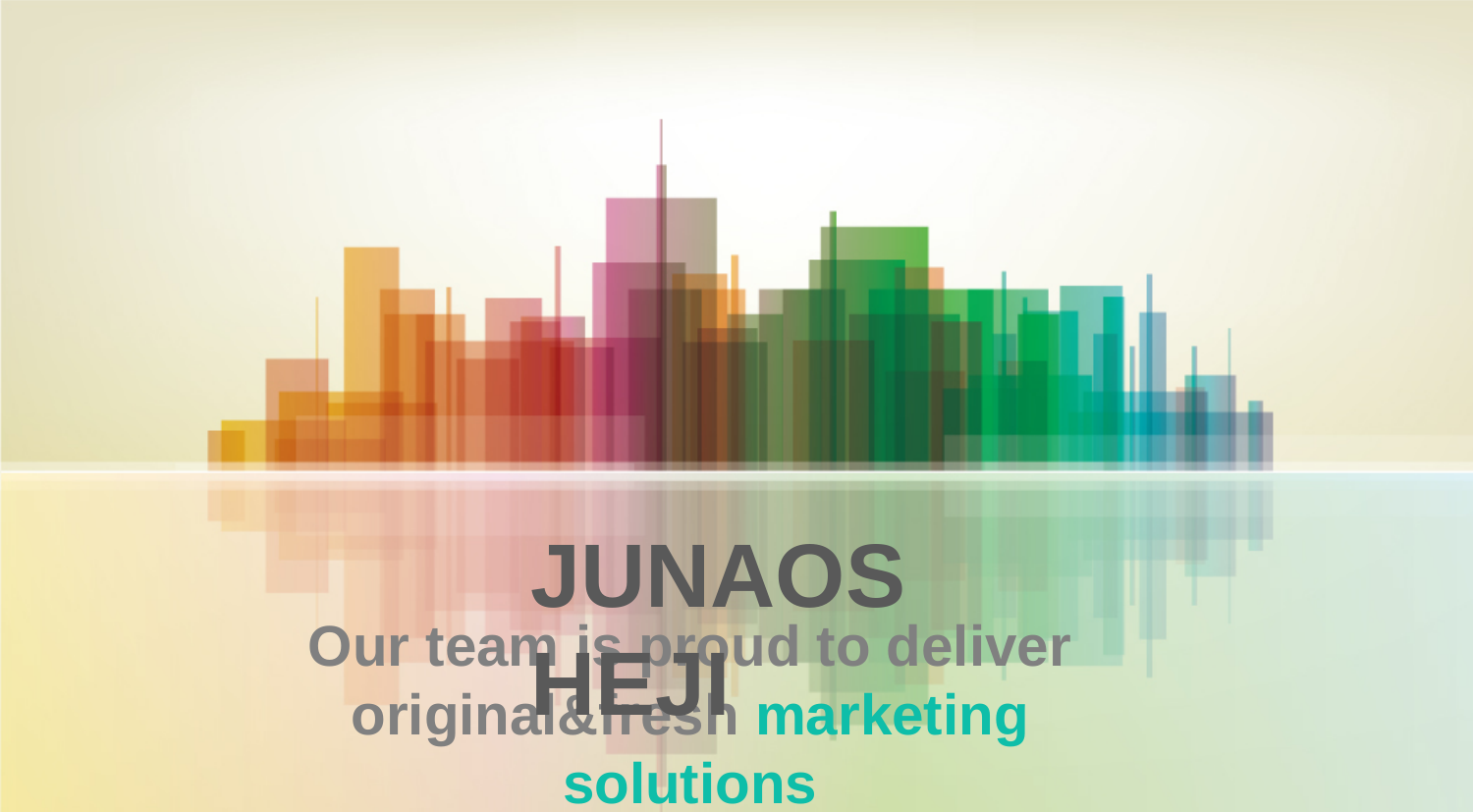

JUNAOSHEJI
Our team is proud to deliver original&fresh marketing solutions